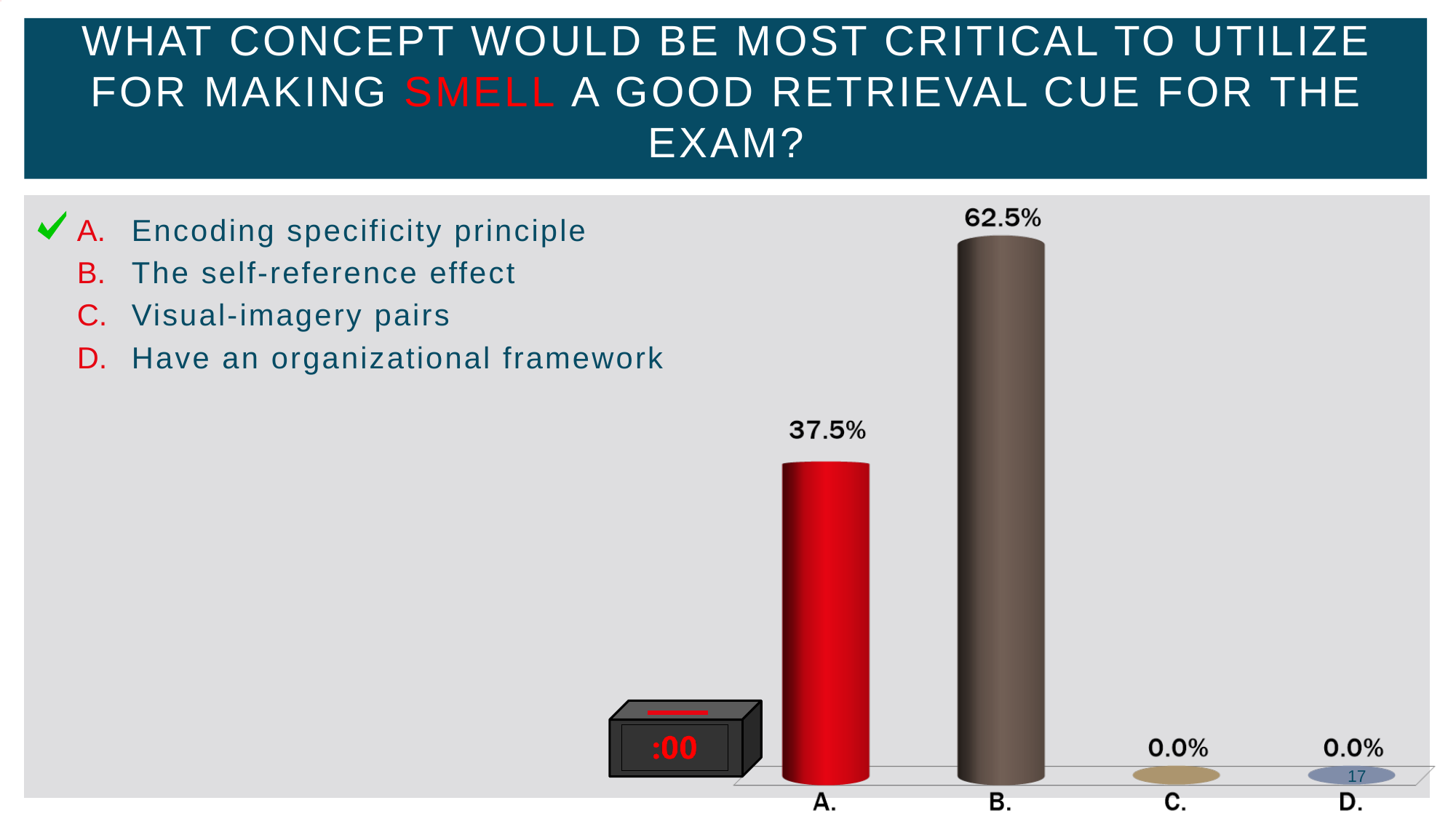

# What concept would be most critical to utilize for making smell a good retrieval cue for the exam?

Encoding specificity principle
The self-reference effect
Visual-imagery pairs
Have an organizational framework

17